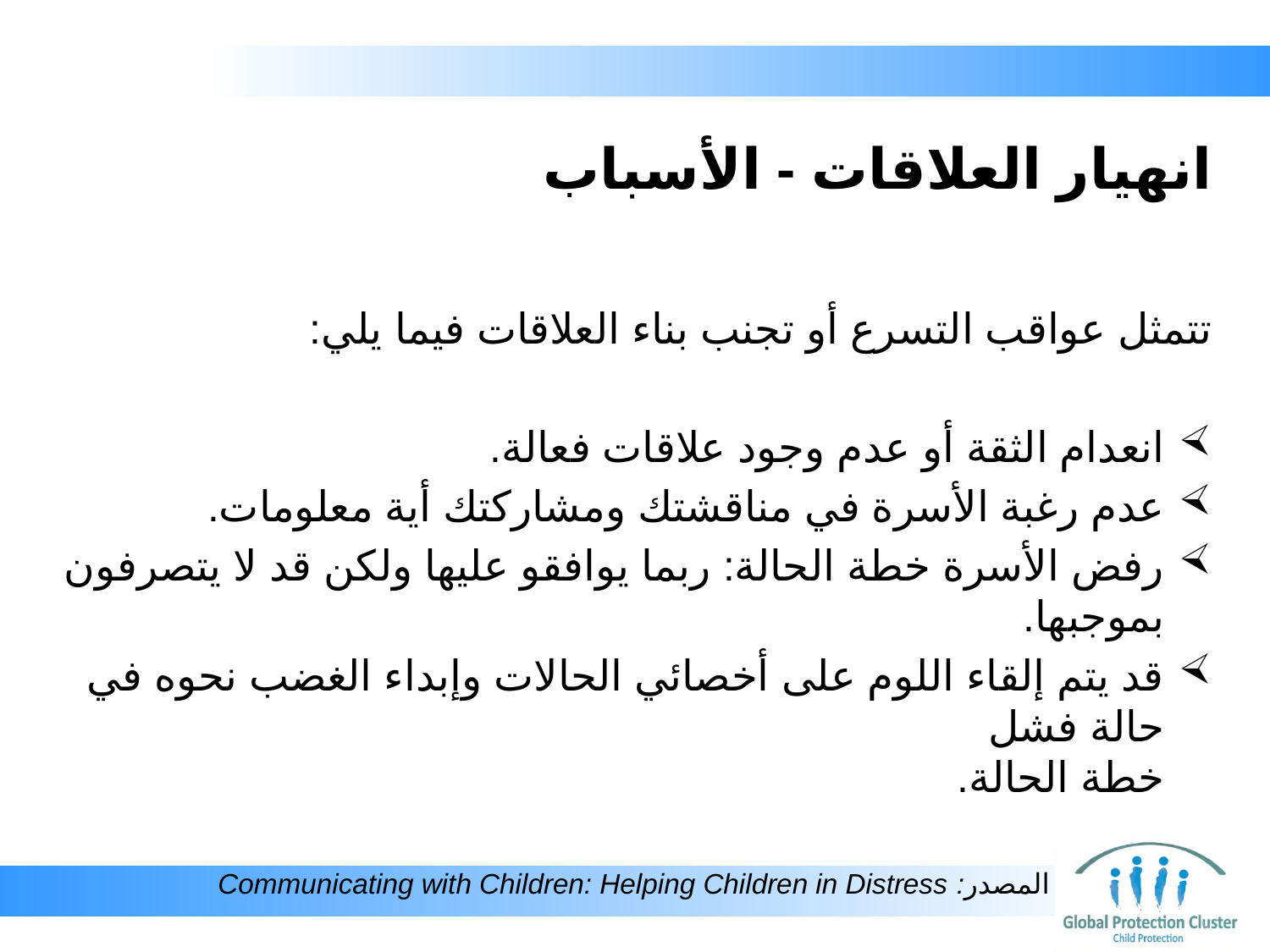

# انهيار العلاقات - الأسباب

تتمثل عواقب التسرع أو تجنب بناء العلاقات فيما يلي:

انعدام الثقة أو عدم وجود علاقات فعالة.
عدم رغبة الأسرة في مناقشتك ومشاركتك أية معلومات.
رفض الأسرة خطة الحالة: ربما يوافقو عليها ولكن قد لا يتصرفون بموجبها.
قد يتم إلقاء اللوم على أخصائي الحالات وإبداء الغضب نحوه في حالة فشل
خطة الحالة.

المصدر: Communicating with Children: Helping Children in Distress